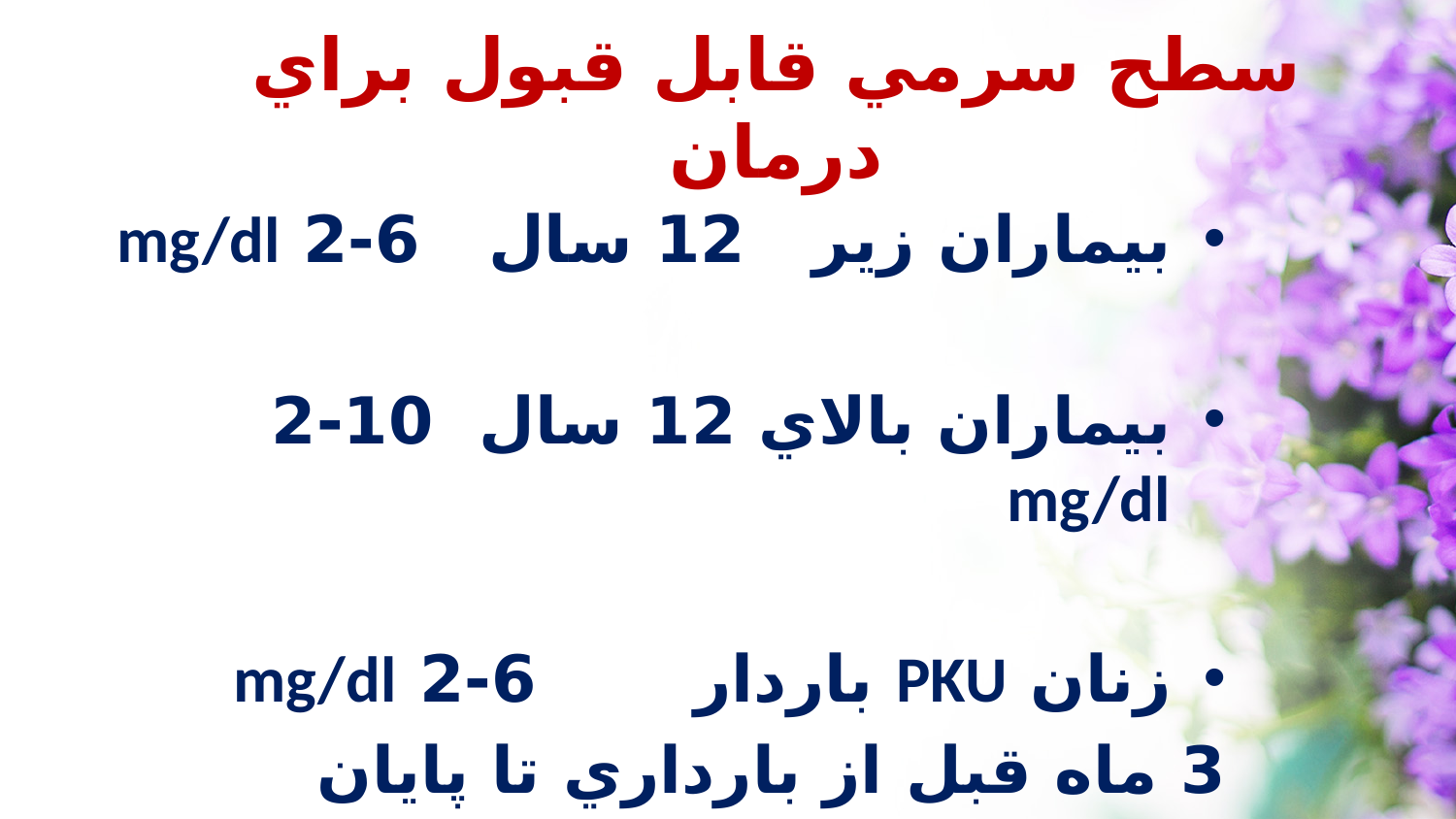

سطح سرمي قابل قبول براي درمان
بيماران زير   12 سال   6-2 mg/dl

بيماران بالاي 12 سال  10-2 mg/dl

زنان PKU‌ باردار       6-2 mg/dl
3 ماه قبل از بارداري تا پايان بارداري